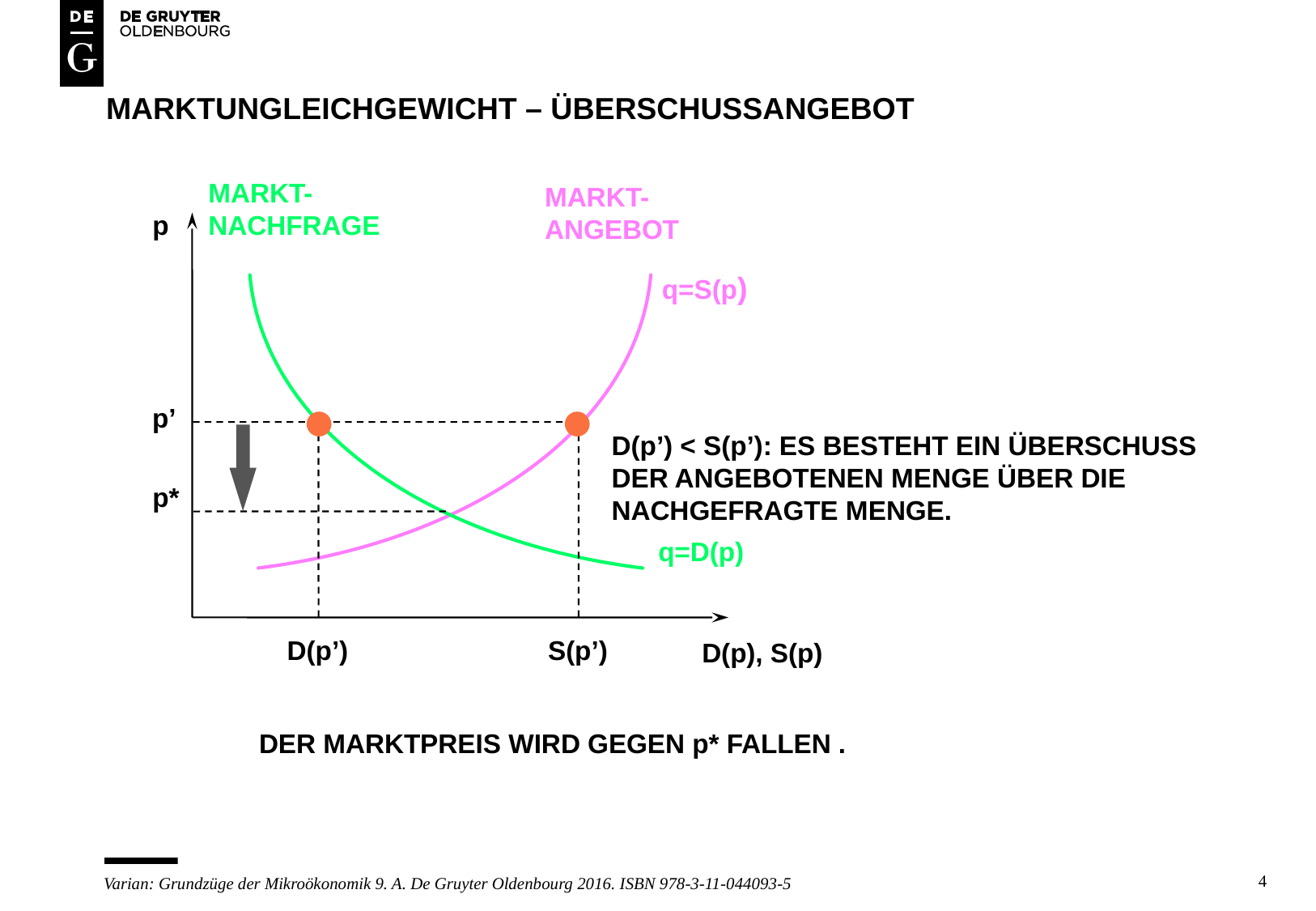

# MarktUNgleichgewicht – ÜBERSCHUSSANGEBOT

MARKT-
NACHFRAGE
MARKT-
ANGEBOT
p

q=S(p)
p’

D(p’) < S(p’): ES BESTEHT EIN ÜBERSCHUSS
DER ANGEBOTENEN MENGE ÜBER DIE
NACHGEFRAGTE MENGE.

p*

q=D(p)

D(p’)
S(p’)
D(p), S(p)
DER MARKTPREIS WIRD GEGEN p* FALLEN .
4
Varian: Grundzüge der Mikroökonomik 9. A. De Gruyter Oldenbourg 2016. ISBN 978-3-11-044093-5